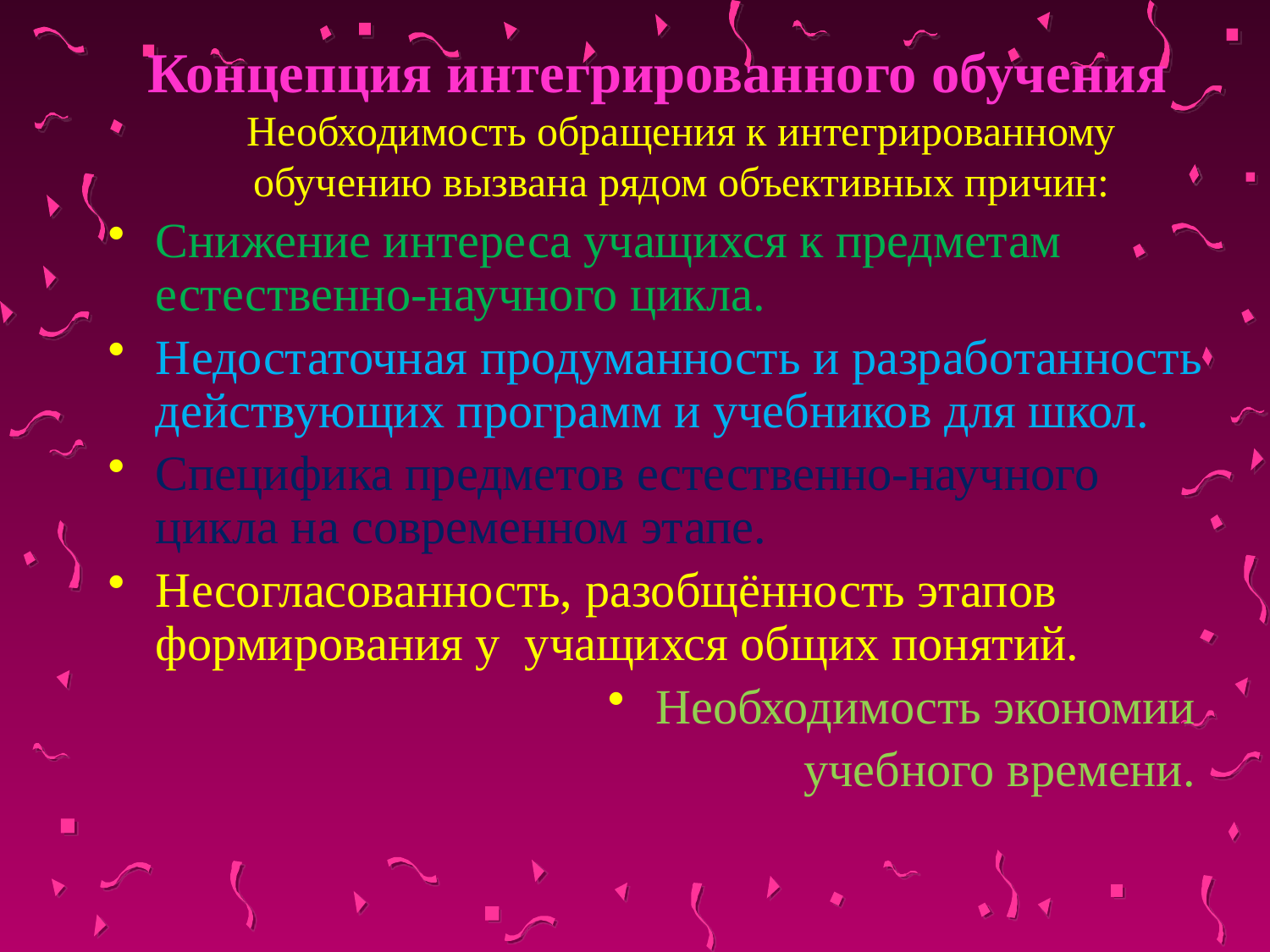

Концепция интегрированного обучения Необходимость обращения к интегрированному обучению вызвана рядом объективных причин:
Снижение интереса учащихся к предметам естественно-научного цикла.
Недостаточная продуманность и разработанность действующих программ и учебников для школ.
Специфика предметов естественно-научного цикла на современном этапе.
Несогласованность, разобщённость этапов формирования у  учащихся общих понятий.
Необходимость экономии
учебного времени.